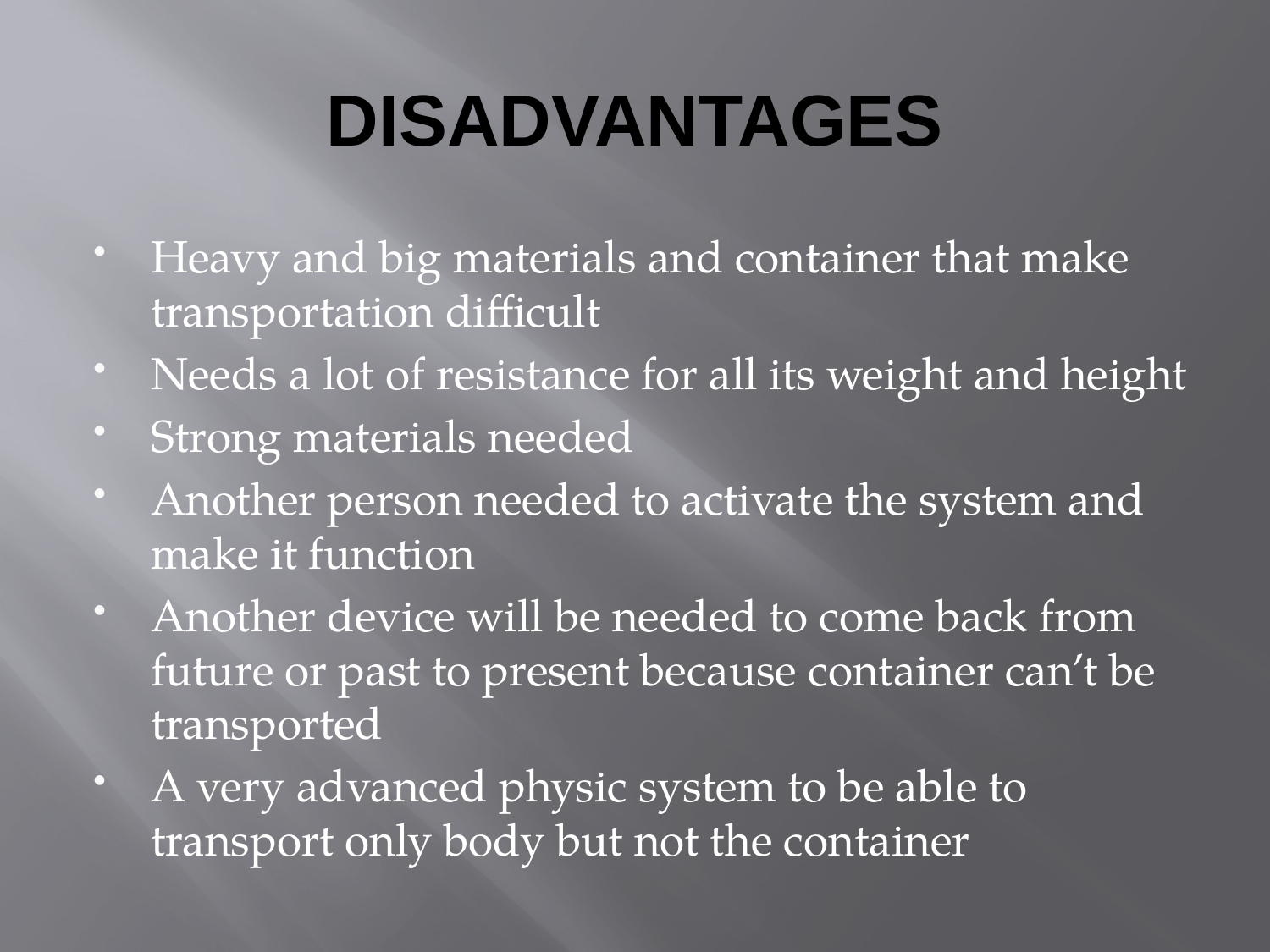

# DISADVANTAGES
Heavy and big materials and container that make transportation difficult
Needs a lot of resistance for all its weight and height
Strong materials needed
Another person needed to activate the system and make it function
Another device will be needed to come back from future or past to present because container can’t be transported
A very advanced physic system to be able to transport only body but not the container